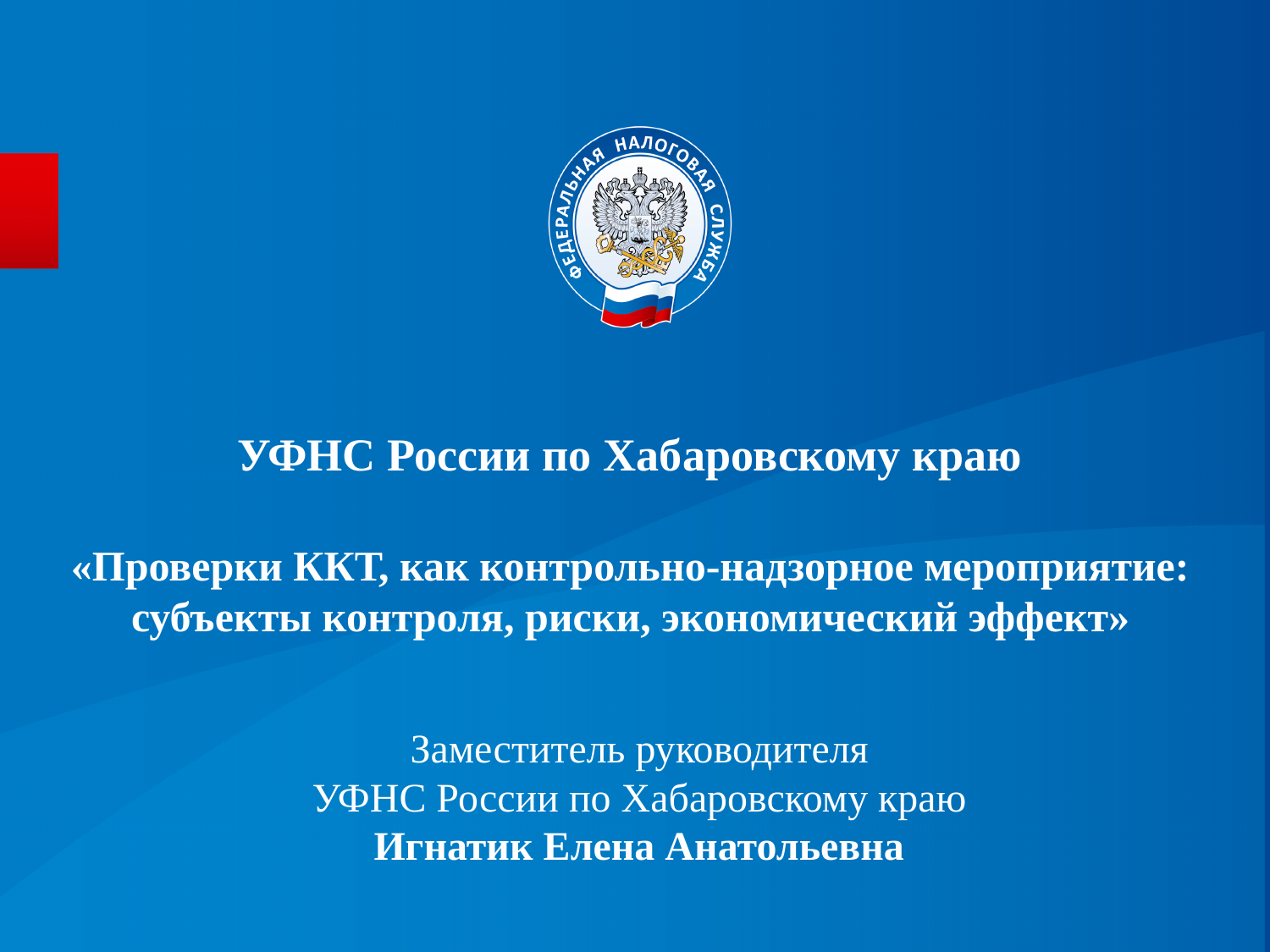

# УФНС России по Хабаровскому краю «Проверки ККТ, как контрольно-надзорное мероприятие: субъекты контроля, риски, экономический эффект»
Заместитель руководителя
УФНС России по Хабаровскому краю
Игнатик Елена Анатольевна